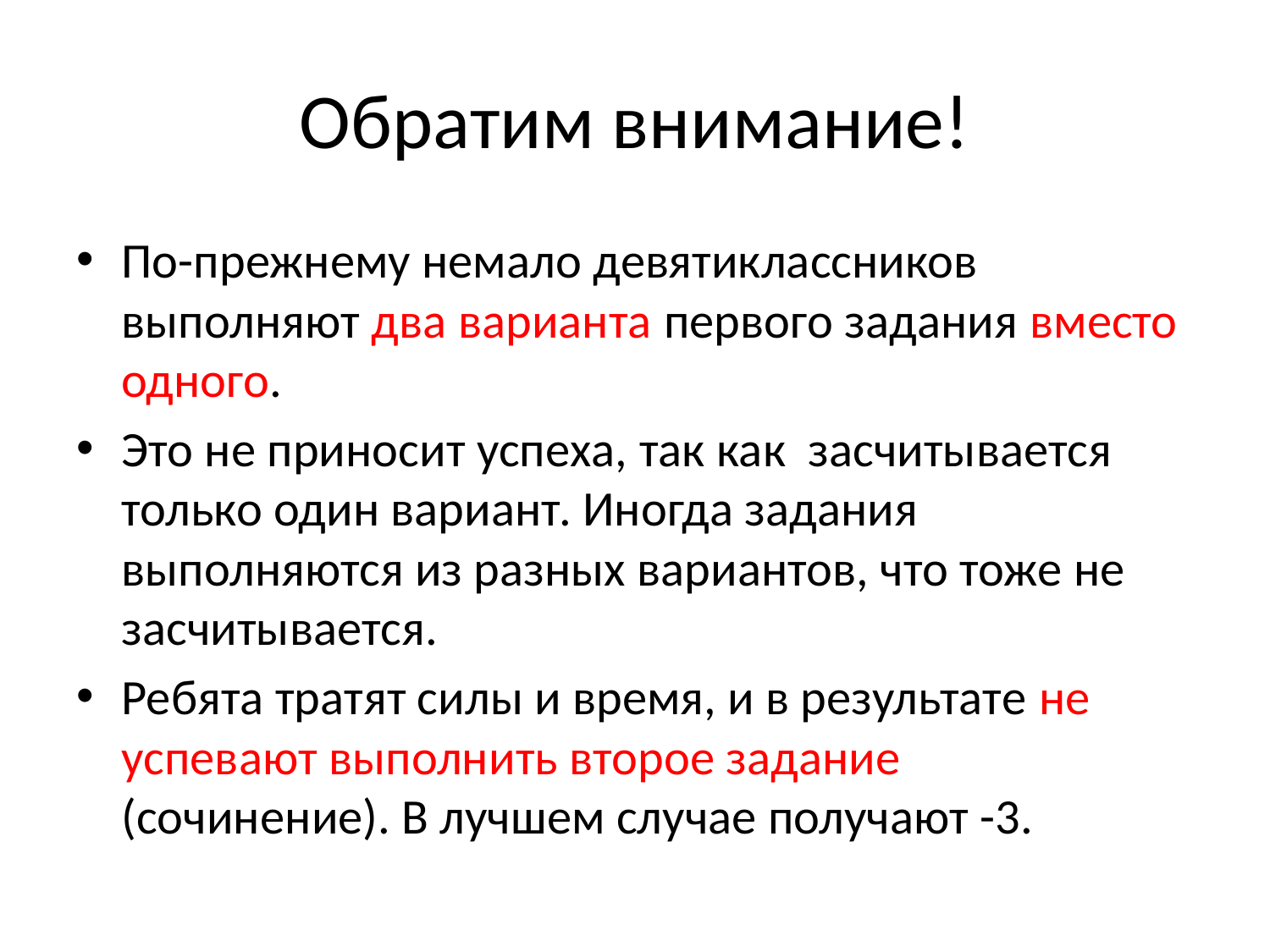

# Обратим внимание!
По-прежнему немало девятиклассников выполняют два варианта первого задания вместо одного.
Это не приносит успеха, так как  засчитывается только один вариант. Иногда задания выполняются из разных вариантов, что тоже не засчитывается.
Ребята тратят силы и время, и в результате не успевают выполнить второе задание                   (сочинение). В лучшем случае получают -3.